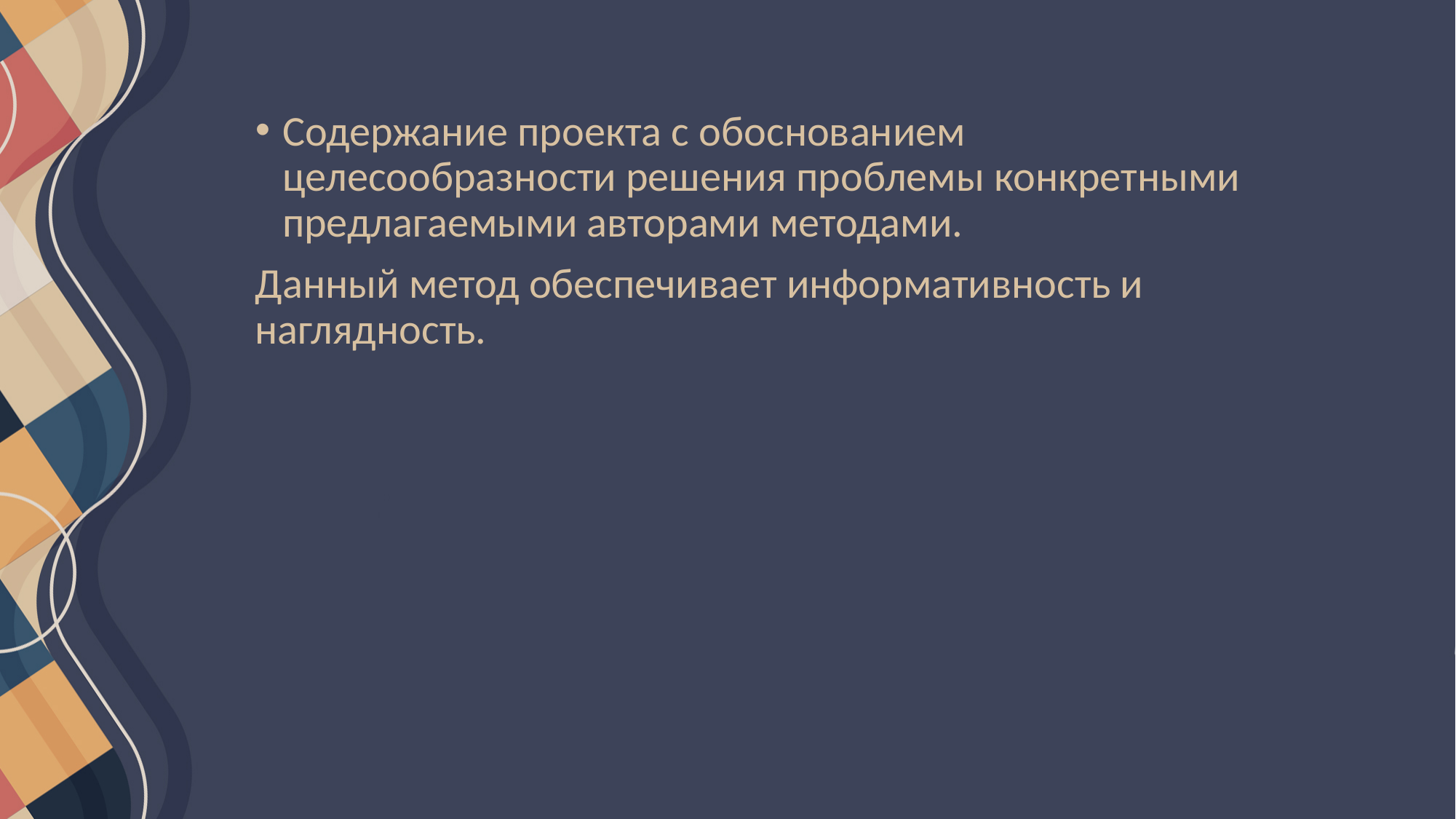

Содержание проекта c обоснованием целесообразности решения проблемы конкретными предлагаемыми авторами методами.
Данный метод обеспечивает информативность и наглядность.